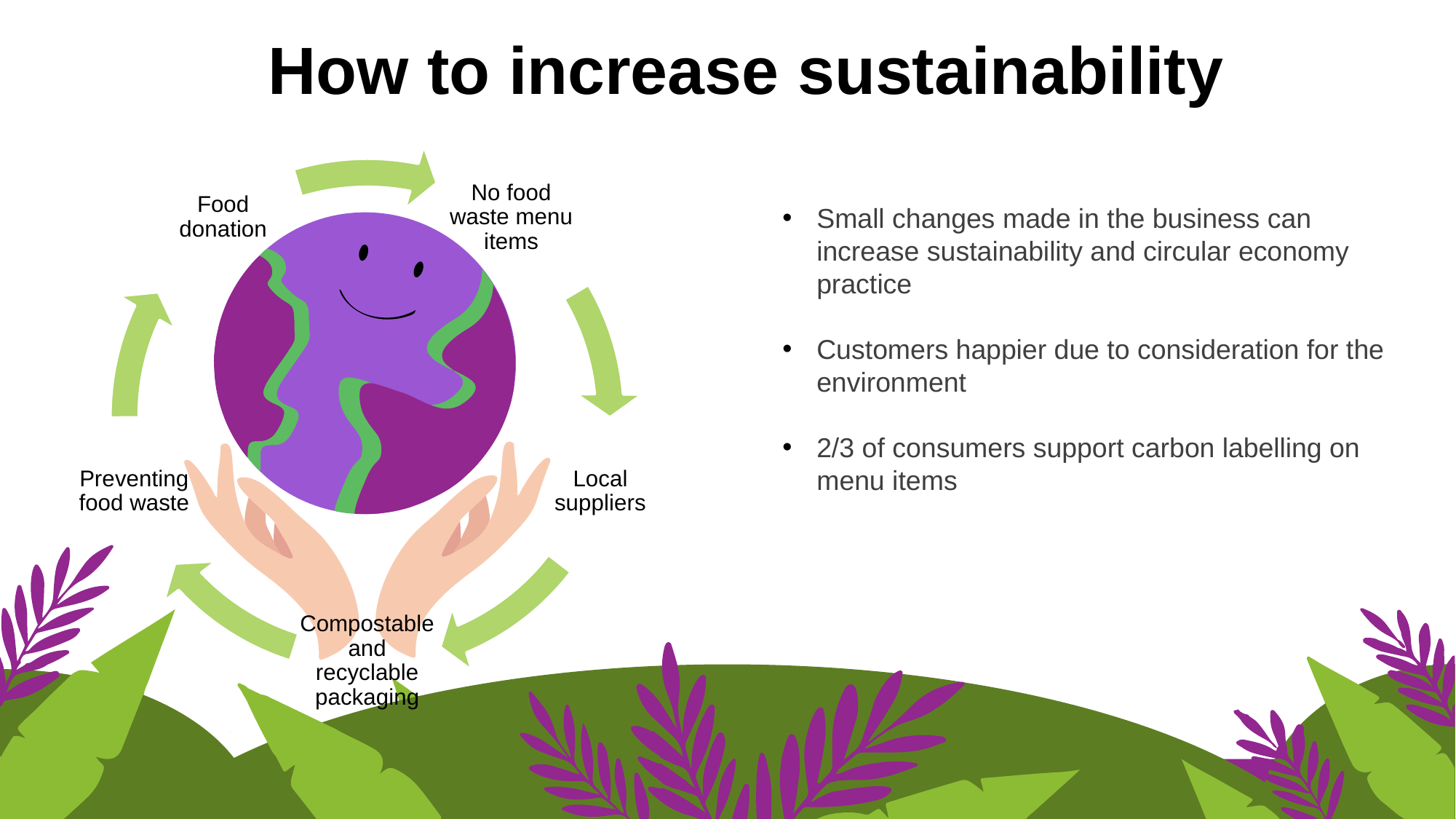

How to increase sustainability

Food donation

No food waste menu items

Preventing food waste

Local suppliers

Compostable and recyclable packaging
Small changes made in the business can increase sustainability and circular economy practice

Customers happier due to consideration for the environment

2/3 of consumers support carbon labelling on menu items